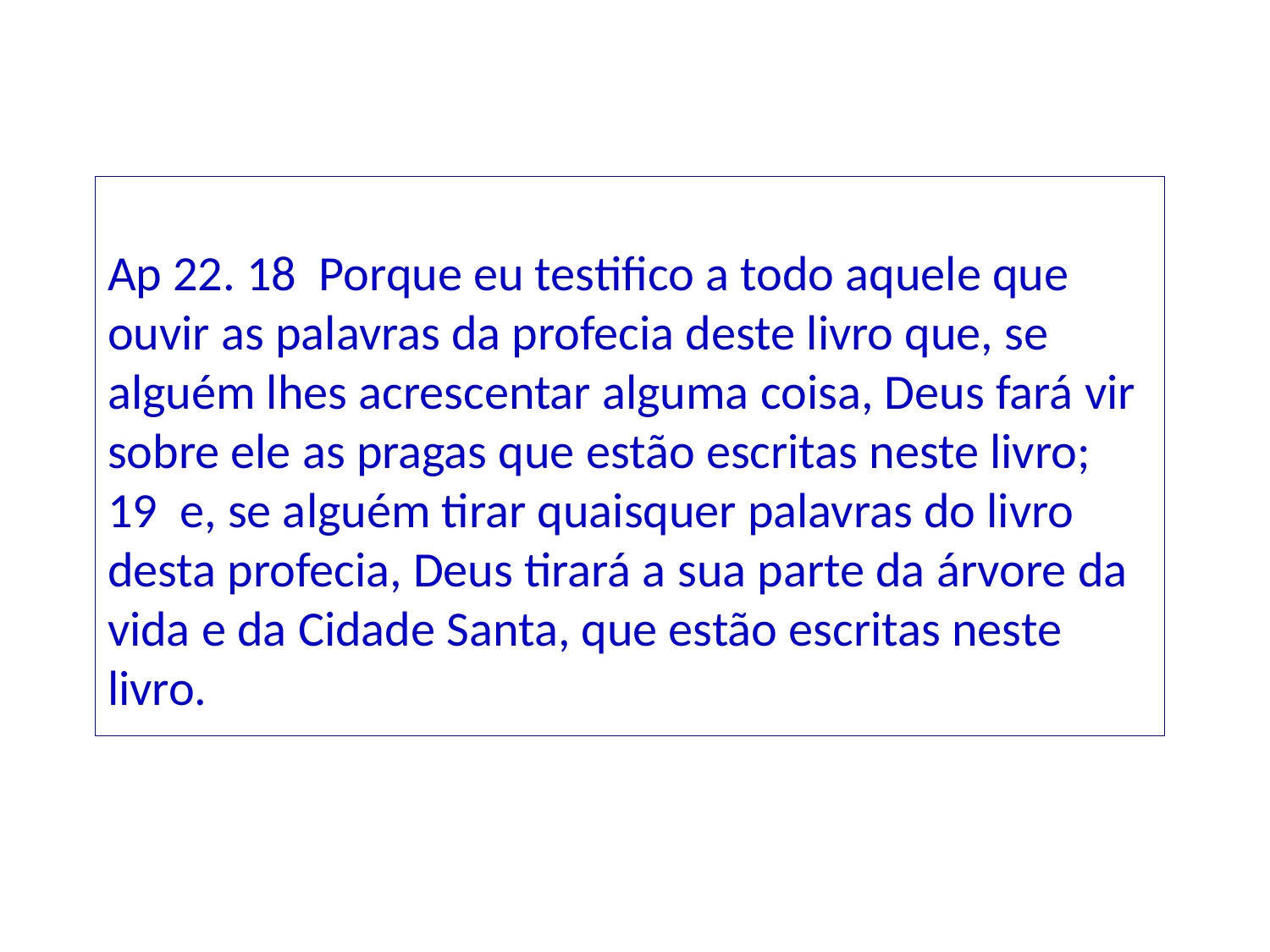

Ap 22. 18  Porque eu testifico a todo aquele que ouvir as palavras da profecia deste livro que, se alguém lhes acrescentar alguma coisa, Deus fará vir sobre ele as pragas que estão escritas neste livro;
19  e, se alguém tirar quaisquer palavras do livro desta profecia, Deus tirará a sua parte da árvore da vida e da Cidade Santa, que estão escritas neste livro.